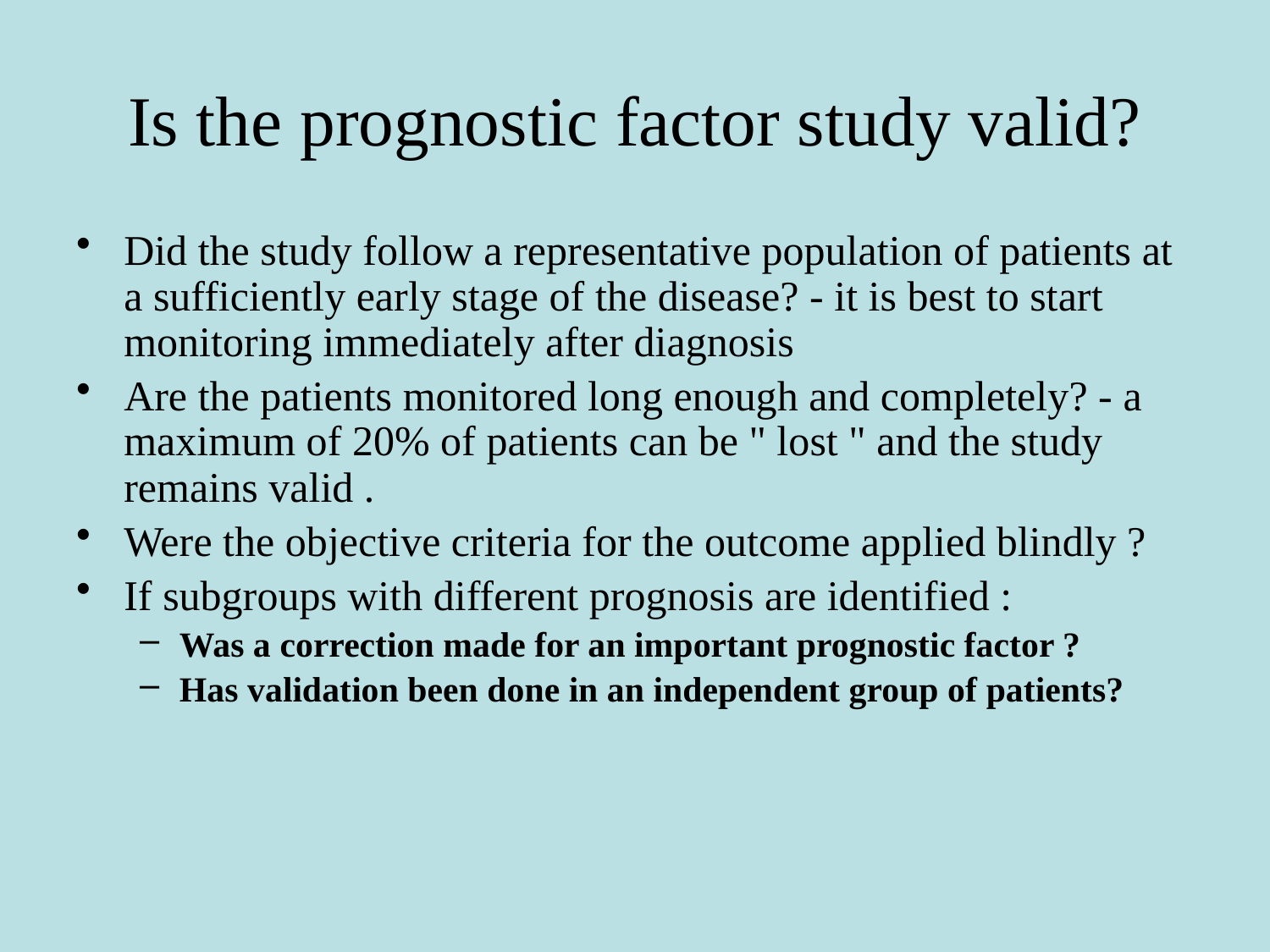

# Is the prognostic factor study valid?
Did the study follow a representative population of patients at a sufficiently early stage of the disease? - it is best to start monitoring immediately after diagnosis
Are the patients monitored long enough and completely? - a maximum of 20% of patients can be " lost " and the study remains valid .
Were the objective criteria for the outcome applied blindly ?
If subgroups with different prognosis are identified :
Was a correction made for an important prognostic factor ?
Has validation been done in an independent group of patients?